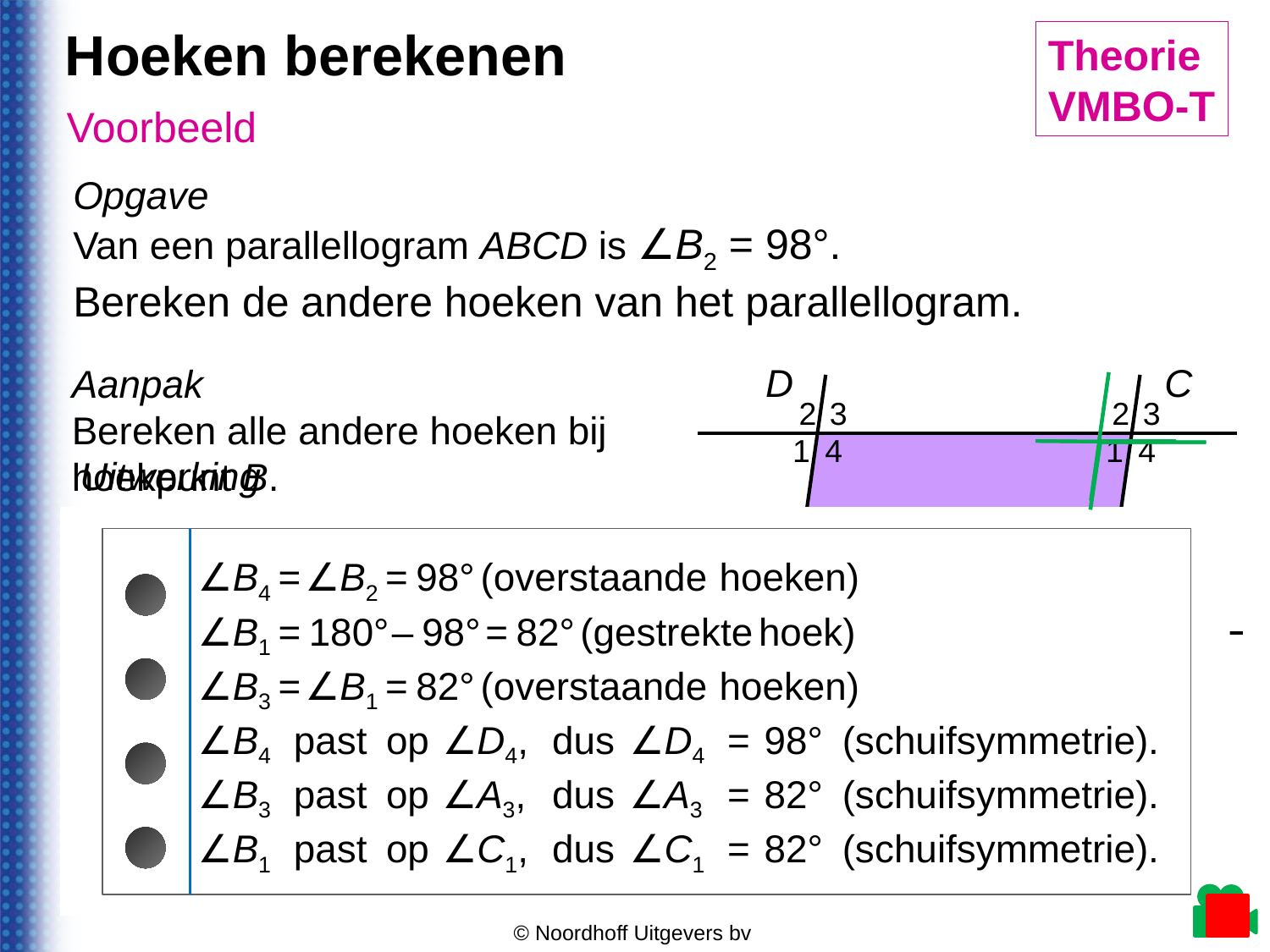

Hoeken berekenen
Theorie
VMBO-T
© Noordhoff Uitgevers bv
Voorbeeld

Opgave
Van een parallellogram ABCD is ∠B2 = 98°.
Bereken de andere hoeken van het parallellogram.
D
C
2
3
2
3
4
1
4
1

98°
2
3
2
3
4
1
4
1
A
B
Aanpak
Bereken alle andere hoeken bij
hoekpunt B.

Uitwerking

∠B4
=
∠B2
=
98°
(overstaande
  hoeken)

∠B1
=
180°
–
98°
=
82°
(gestrekte
 hoek)
∠B3
=
∠B1
=
82°
(overstaande
  hoeken)

∠B4
past
op
∠D4,
dus
∠D4
=
98°
(schuifsymmetrie).

∠B3
past
op
∠A3,
dus
∠A3
=
82°
(schuifsymmetrie).

∠B1
past
op
∠C1,
dus
∠C1
=
82°
(schuifsymmetrie).

© Noordhoff Uitgevers bv